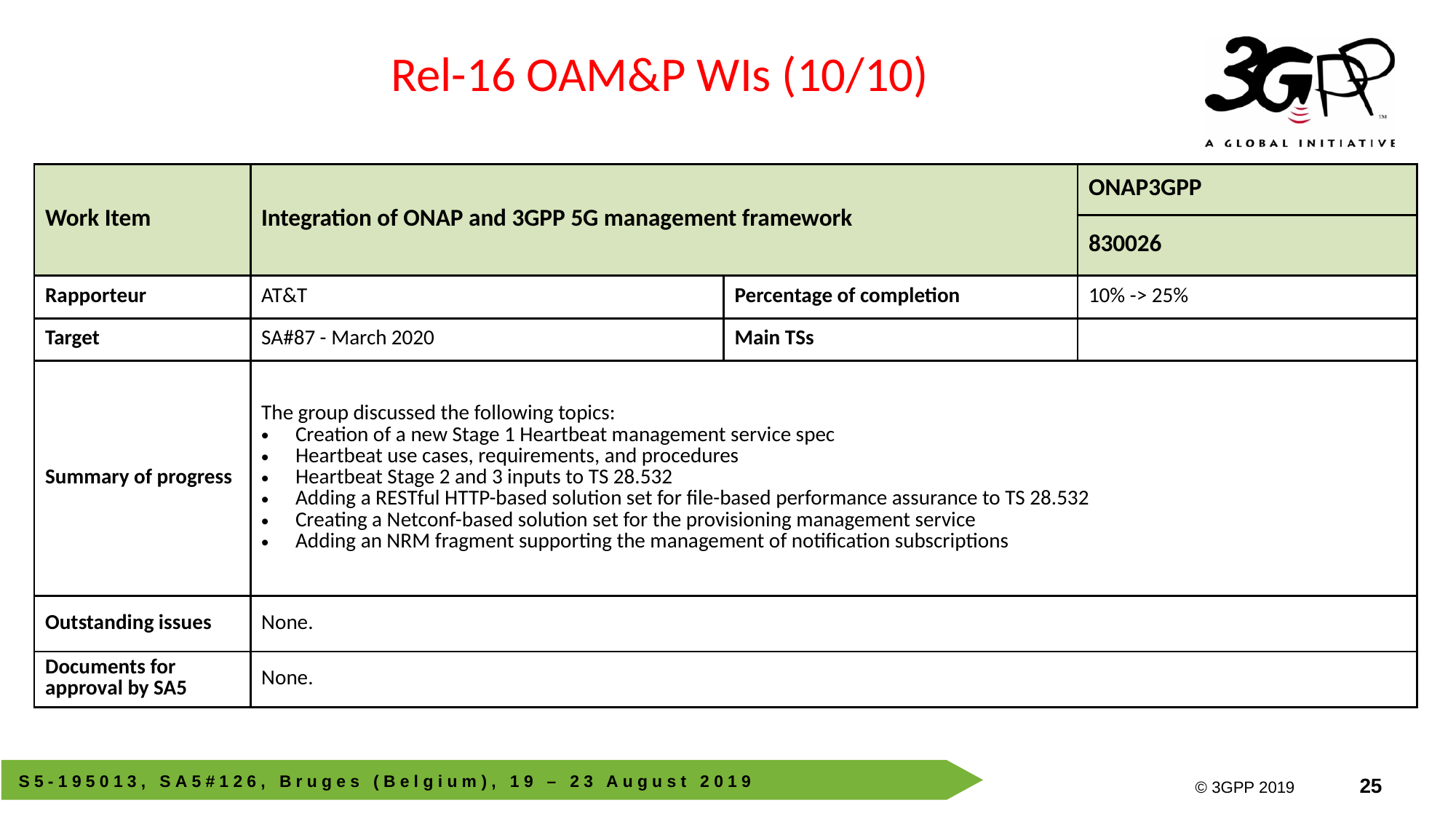

Rel-16 OAM&P WIs (10/10)
| Work Item | Integration of ONAP and 3GPP 5G management framework |  | ONAP3GPP |
| --- | --- | --- | --- |
|  |  |  | 830026 |
| Rapporteur | AT&T | Percentage of completion | 10% -> 25% |
| Target | SA#87 - March 2020 | Main TSs |  |
| Summary of progress | The group discussed the following topics: Creation of a new Stage 1 Heartbeat management service spec Heartbeat use cases, requirements, and procedures Heartbeat Stage 2 and 3 inputs to TS 28.532 Adding a RESTful HTTP-based solution set for file-based performance assurance to TS 28.532 Creating a Netconf-based solution set for the provisioning management service Adding an NRM fragment supporting the management of notification subscriptions |  |  |
| Outstanding issues | None. |  |  |
| Documents for approval by SA5 | None. |  |  |